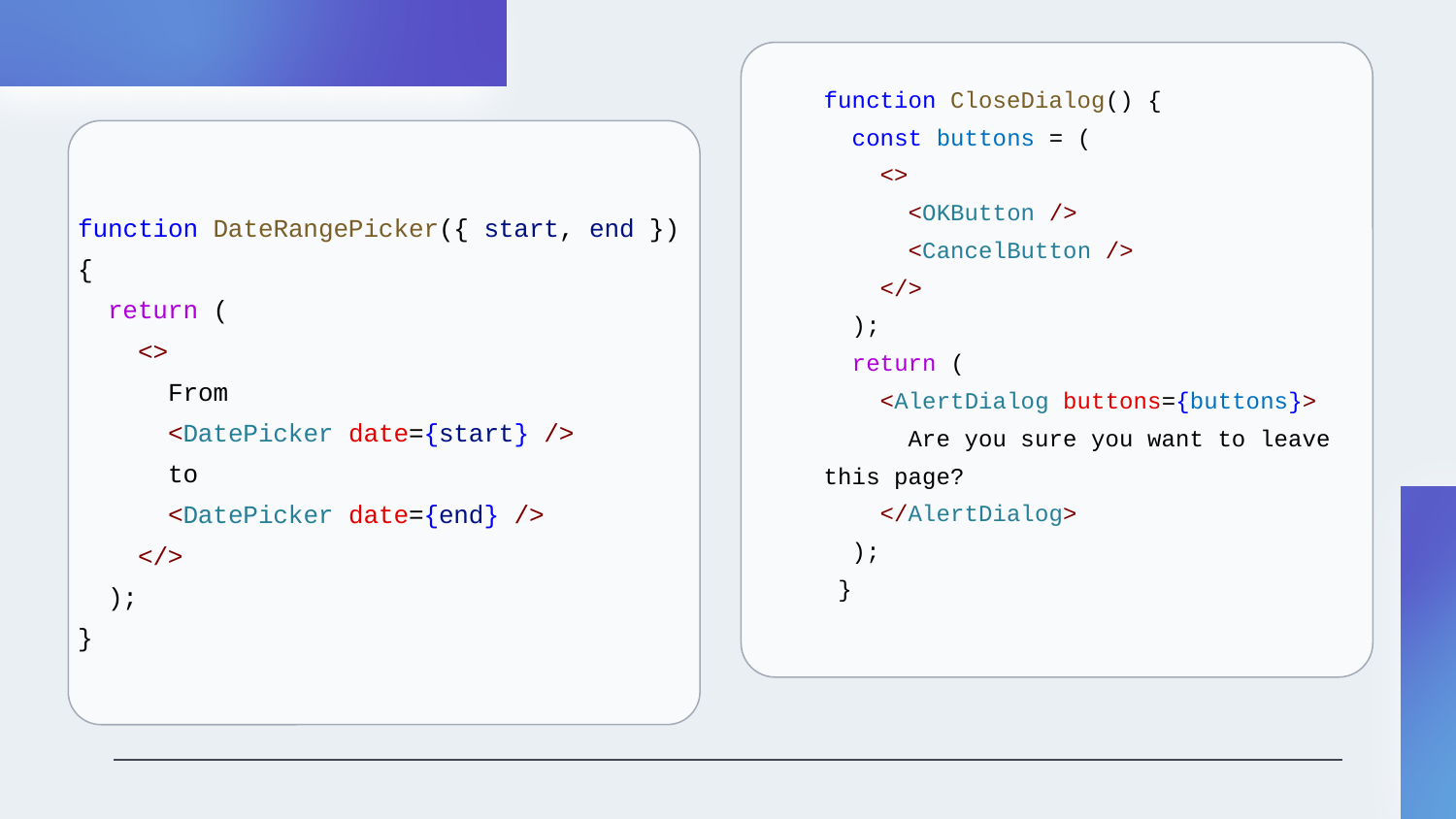

function CloseDialog() {
  const buttons = (
    <>
      <OKButton />
      <CancelButton />
    </>
  );
  return (
    <AlertDialog buttons={buttons}>
      Are you sure you want to leave this page?
    </AlertDialog>
  );
 }

function DateRangePicker({ start, end }) {
  return (
    <>
      From
      <DatePicker date={start} />
      to
      <DatePicker date={end} />
    </>
  );
}